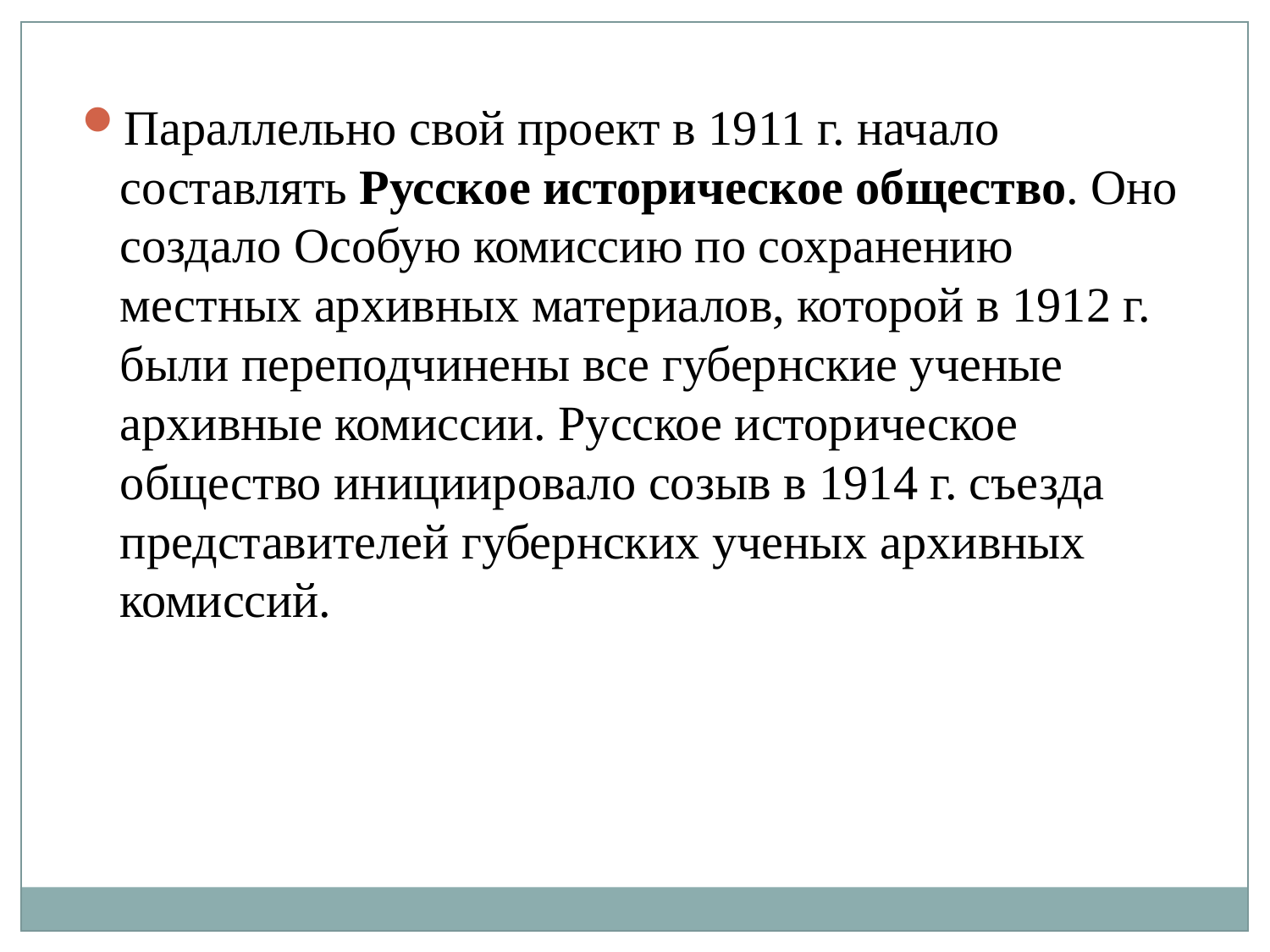

Параллельно свой проект в 1911 г. начало составлять Русское историческое общество. Оно создало Особую комиссию по сохранению местных архивных материалов, которой в 1912 г. были переподчинены все губернские ученые архивные комиссии. Русское историческое общество инициировало созыв в 1914 г. съезда представителей губернских ученых архивных комиссий.